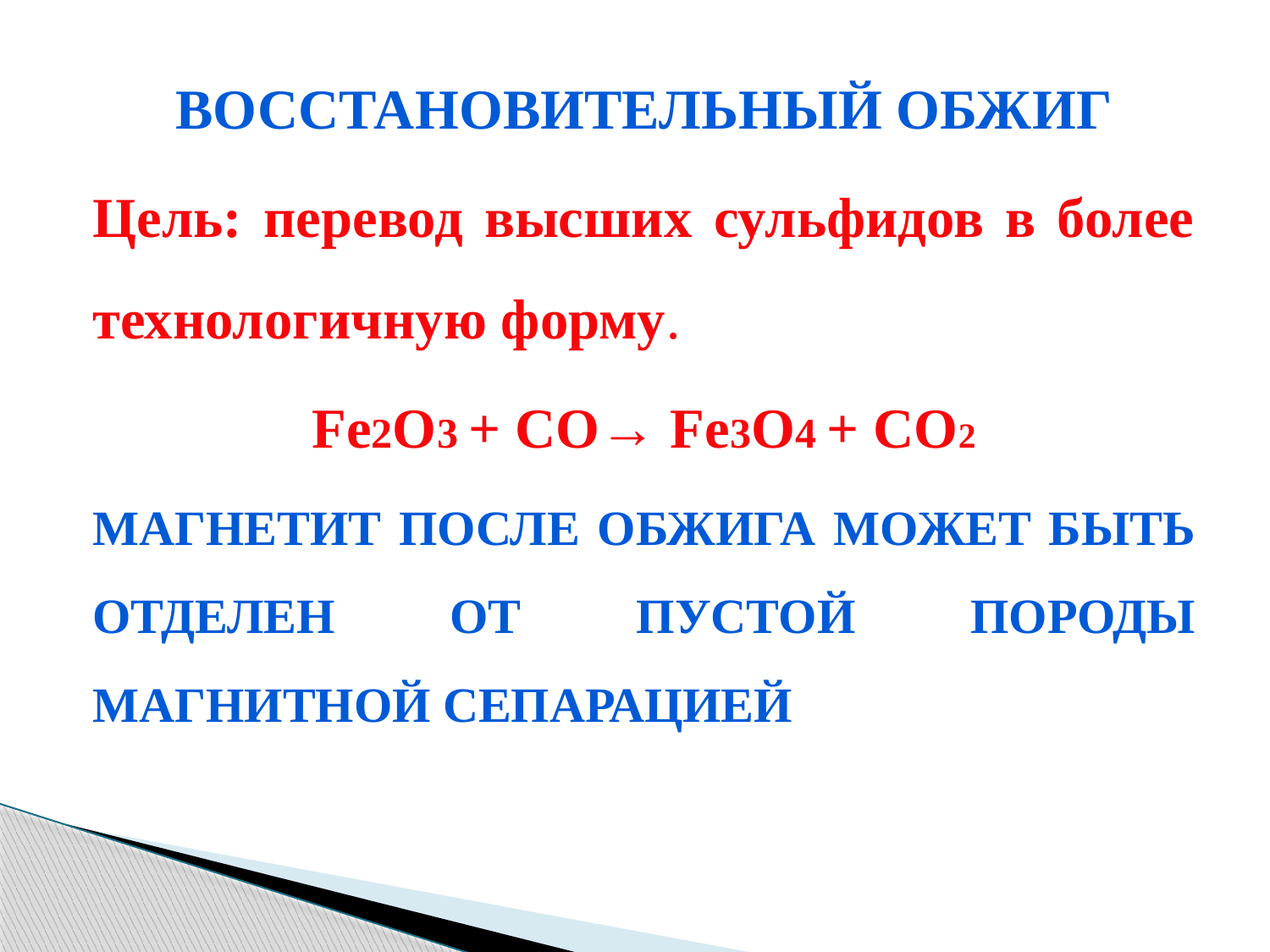

Восстановительный обжиг
Цель: перевод высших сульфидов в более технологичную форму.
Fe2O3 + CO→ Fe3O4 + CO2
Магнетит после обжига может быть отделен от пустой породы магнитной сепарацией